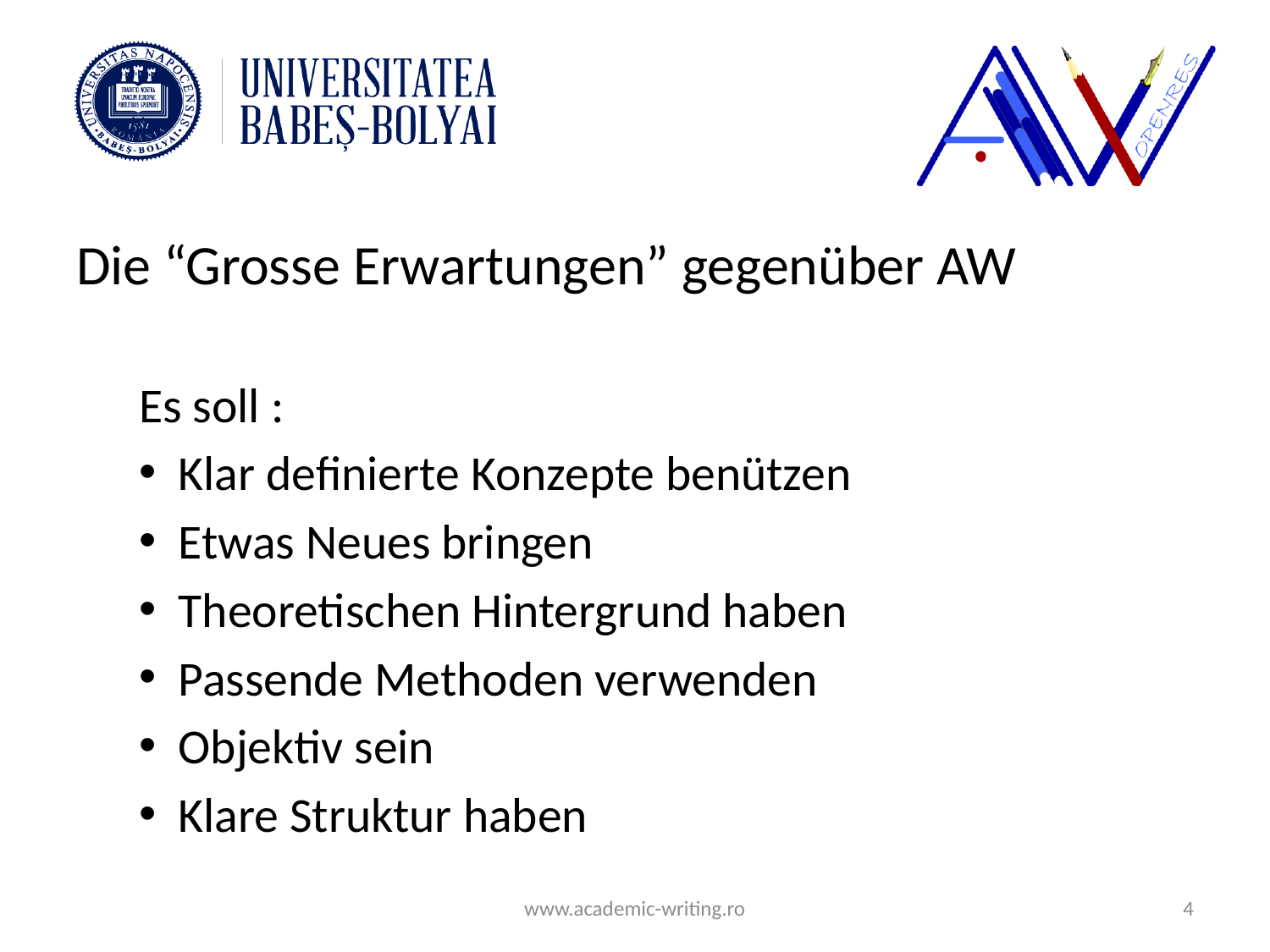

#
Die “Grosse Erwartungen” gegenüber AW

Es soll :
Klar definierte Konzepte benützen
Etwas Neues bringen
Theoretischen Hintergrund haben
Passende Methoden verwenden
Objektiv sein
Klare Struktur haben

www.academic-writing.ro
4